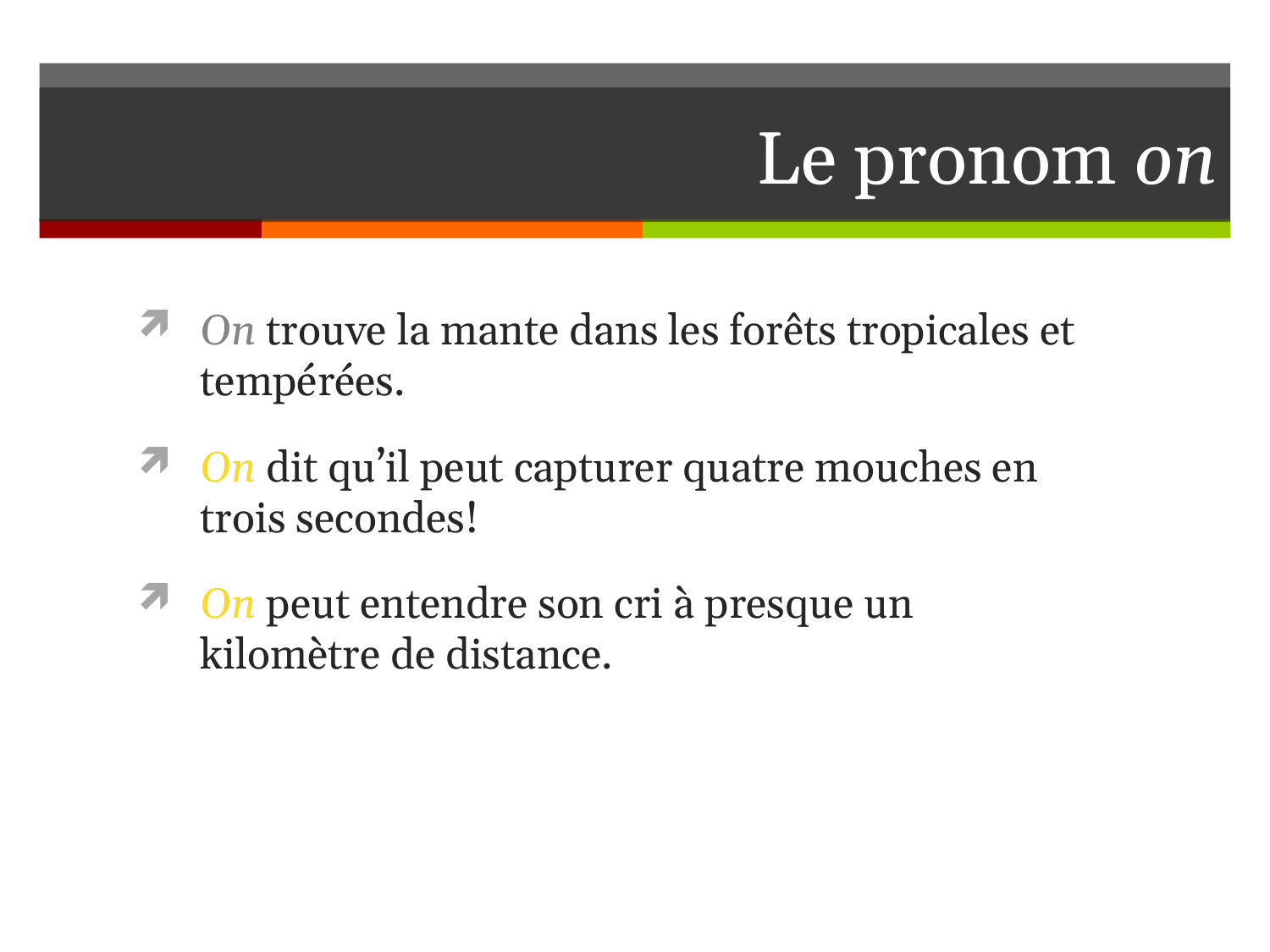

# Le pronom on
On trouve la mante dans les forêts tropicales et tempérées.
On dit qu’il peut capturer quatre mouches en trois secondes!
On peut entendre son cri à presque un kilomètre de distance.